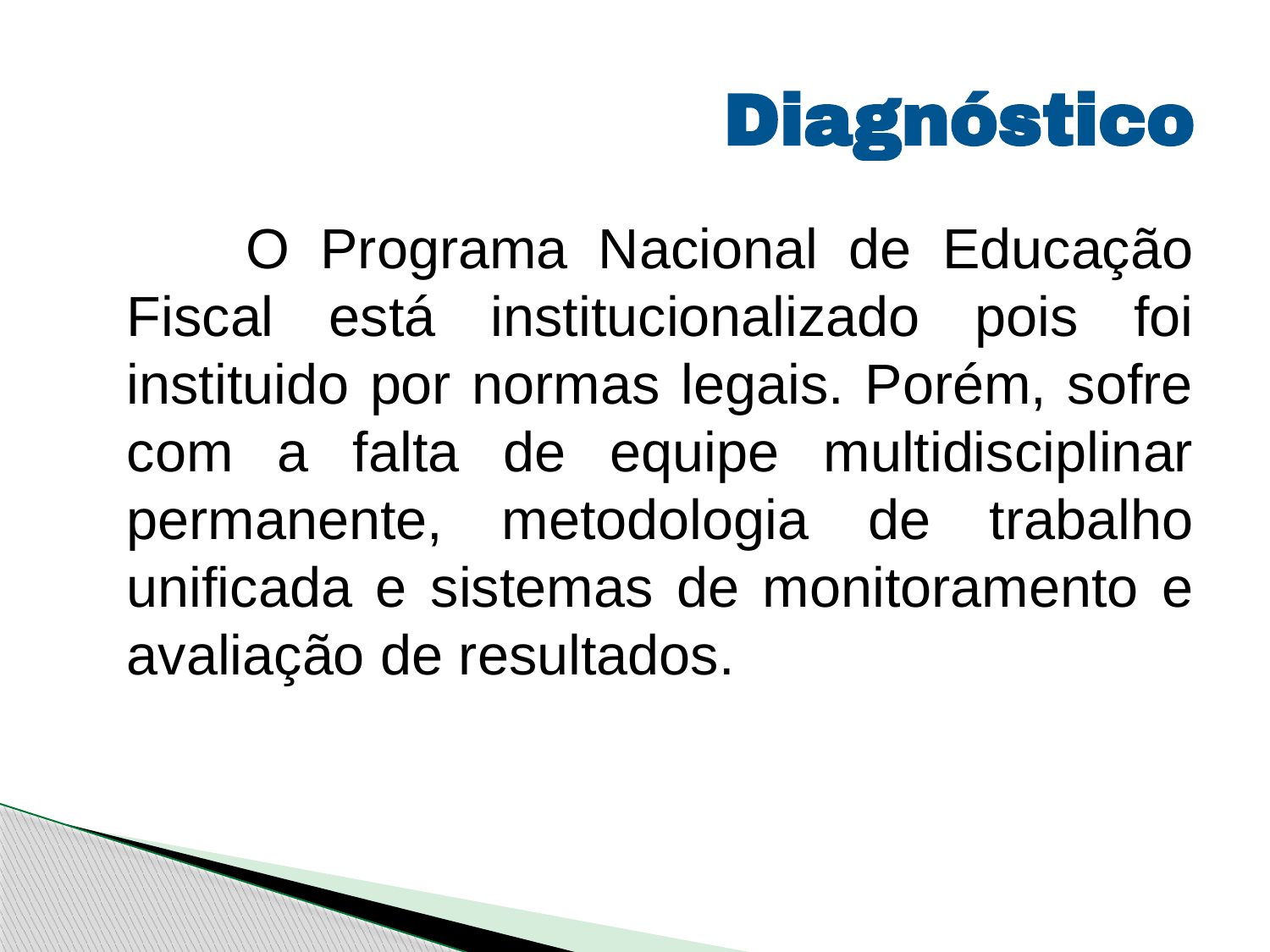

# Diagnóstico
     O Programa Nacional de Educação Fiscal está institucionalizado pois foi instituido por normas legais. Porém, sofre com a falta de equipe multidisciplinar permanente, metodologia de trabalho unificada e sistemas de monitoramento e avaliação de resultados.